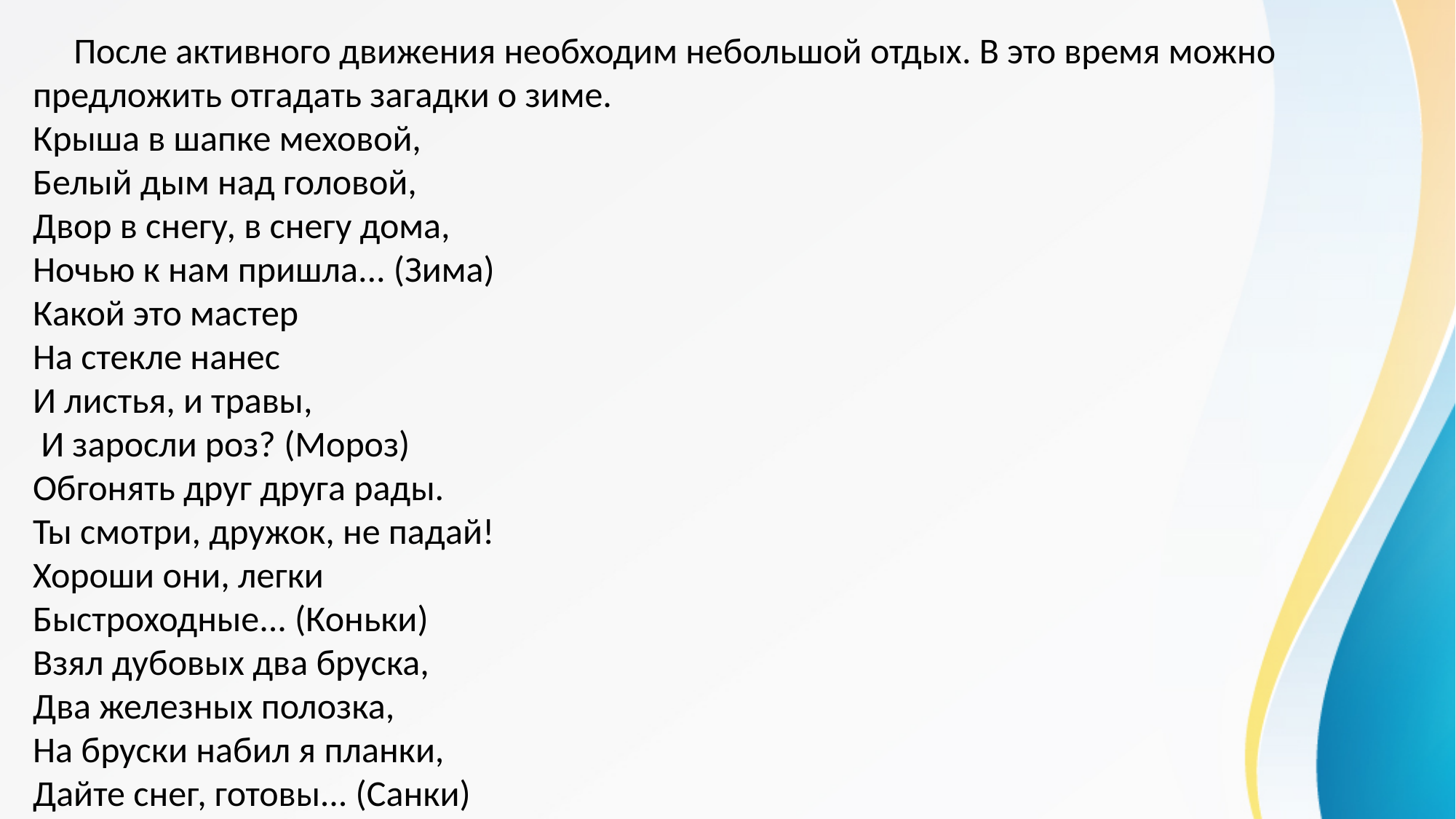

После активного движения необходим небольшой отдых. В это время можно предложить отгадать загадки о зиме.Крыша в шапке меховой, Белый дым над головой, Двор в снегу, в снегу дома, Ночью к нам пришла... (Зима)Какой это мастер На стекле нанес И листья, и травы, И заросли роз? (Мороз)Обгонять друг друга рады. Ты смотри, дружок, не падай! Хороши они, легки
Быстроходные... (Коньки)Взял дубовых два бруска, Два железных полозка, На бруски набил я планки, Дайте снег, готовы... (Санки)